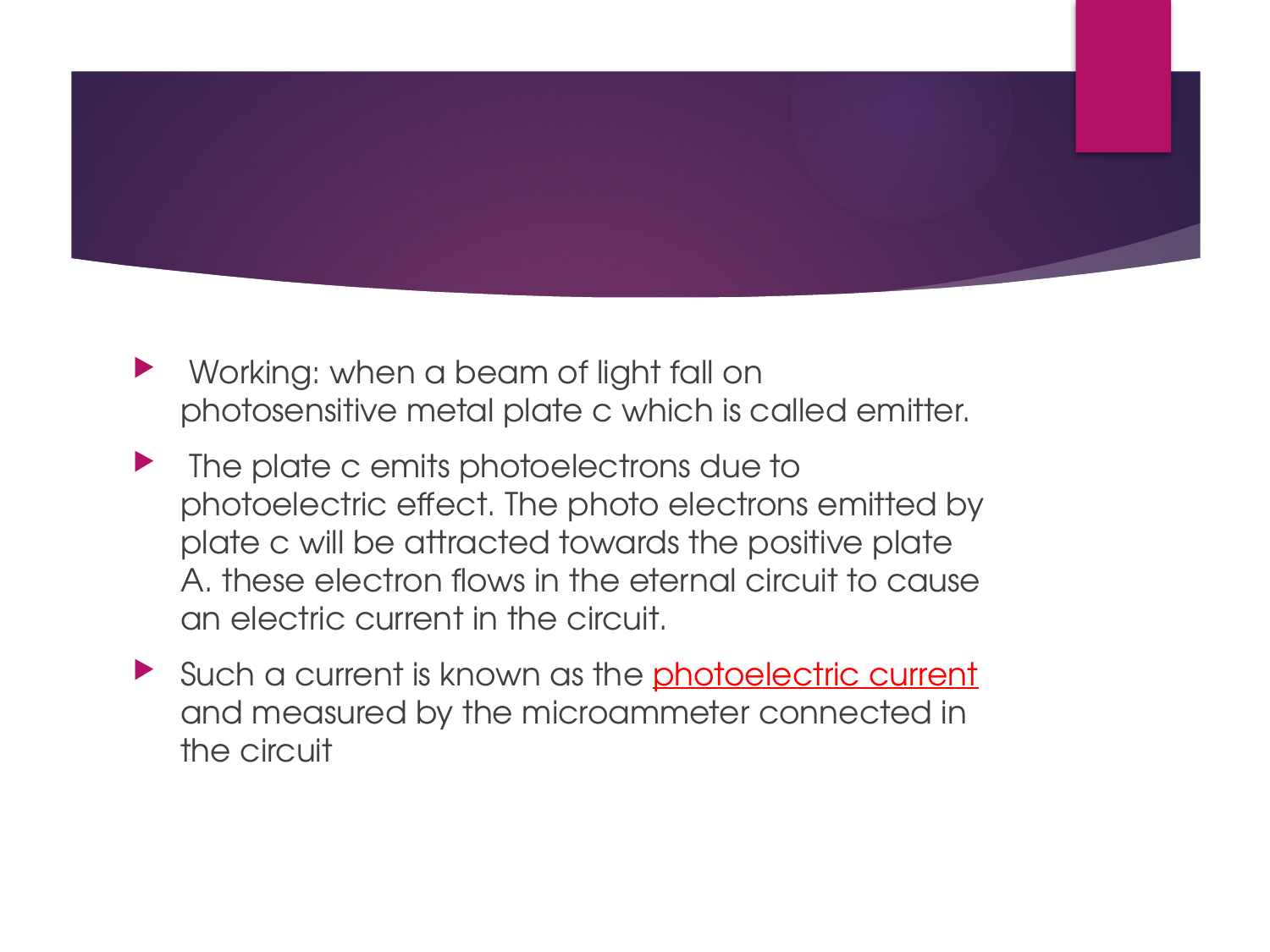

#
 Working: when a beam of light fall on photosensitive metal plate c which is called emitter.
 The plate c emits photoelectrons due to photoelectric effect. The photo electrons emitted by plate c will be attracted towards the positive plate A. these electron flows in the eternal circuit to cause an electric current in the circuit.
Such a current is known as the photoelectric current and measured by the microammeter connected in the circuit